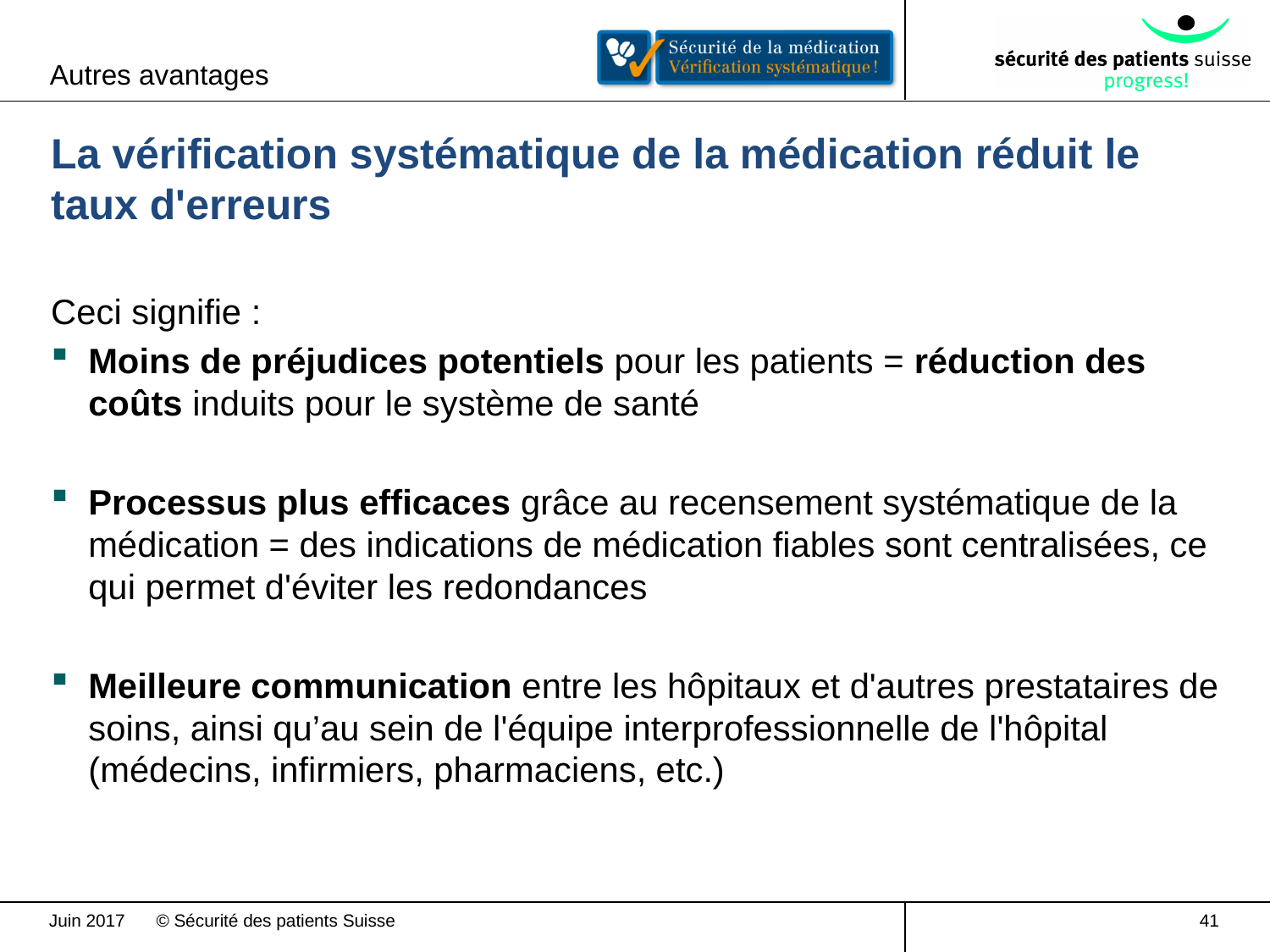

Autres avantages
La vérification systématique de la médication réduit le taux d'erreurs

Ceci signifie :
Moins de préjudices potentiels pour les patients = réduction des coûts induits pour le système de santé

Processus plus efficaces grâce au recensement systématique de la médication = des indications de médication fiables sont centralisées, ce qui permet d'éviter les redondances

Meilleure communication entre les hôpitaux et d'autres prestataires de soins, ainsi qu’au sein de l'équipe interprofessionnelle de l'hôpital (médecins, infirmiers, pharmaciens, etc.)

Juin 2017
41